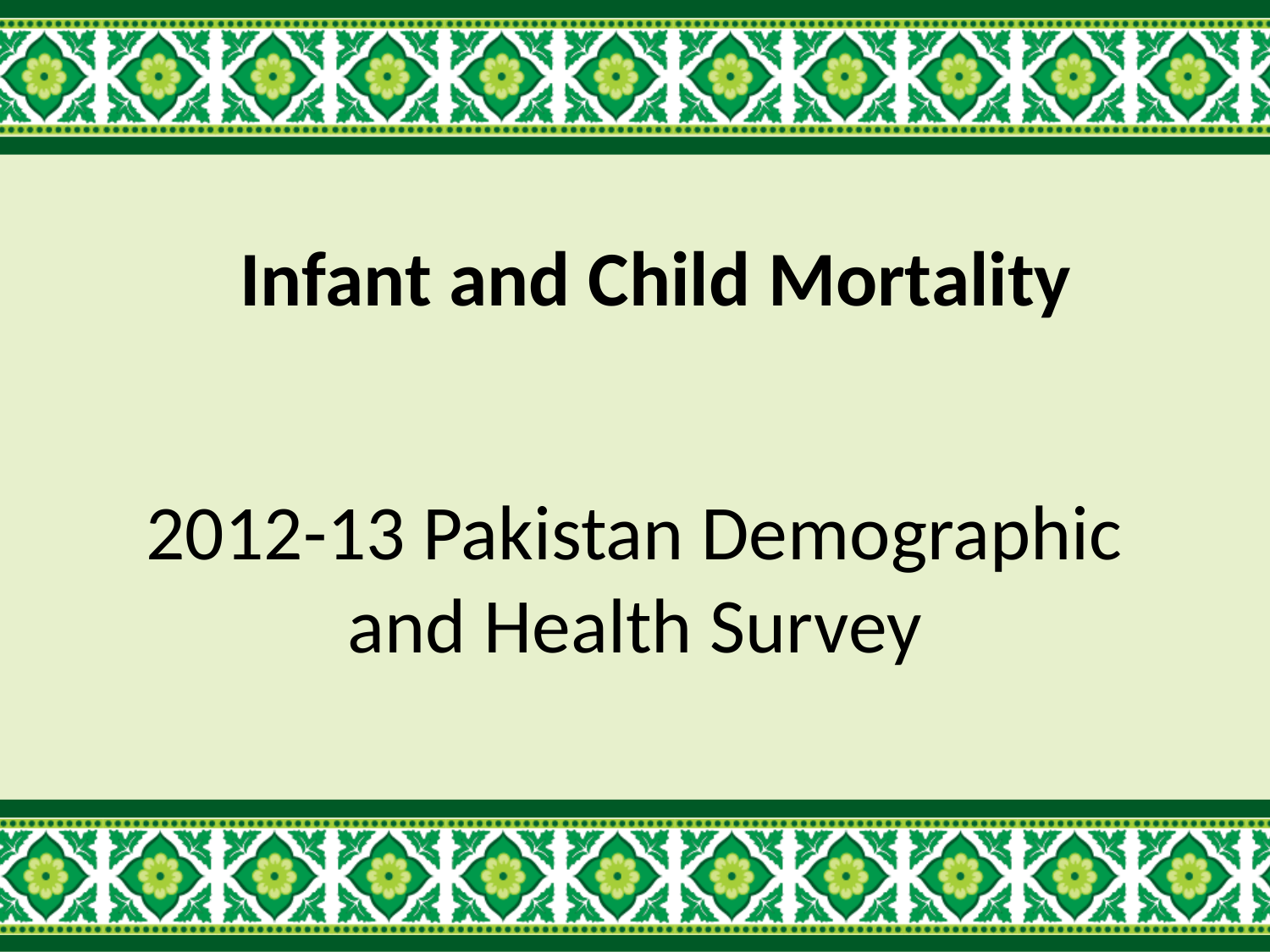

Infant and Child Mortality
2012-13 Pakistan Demographic
and Health Survey